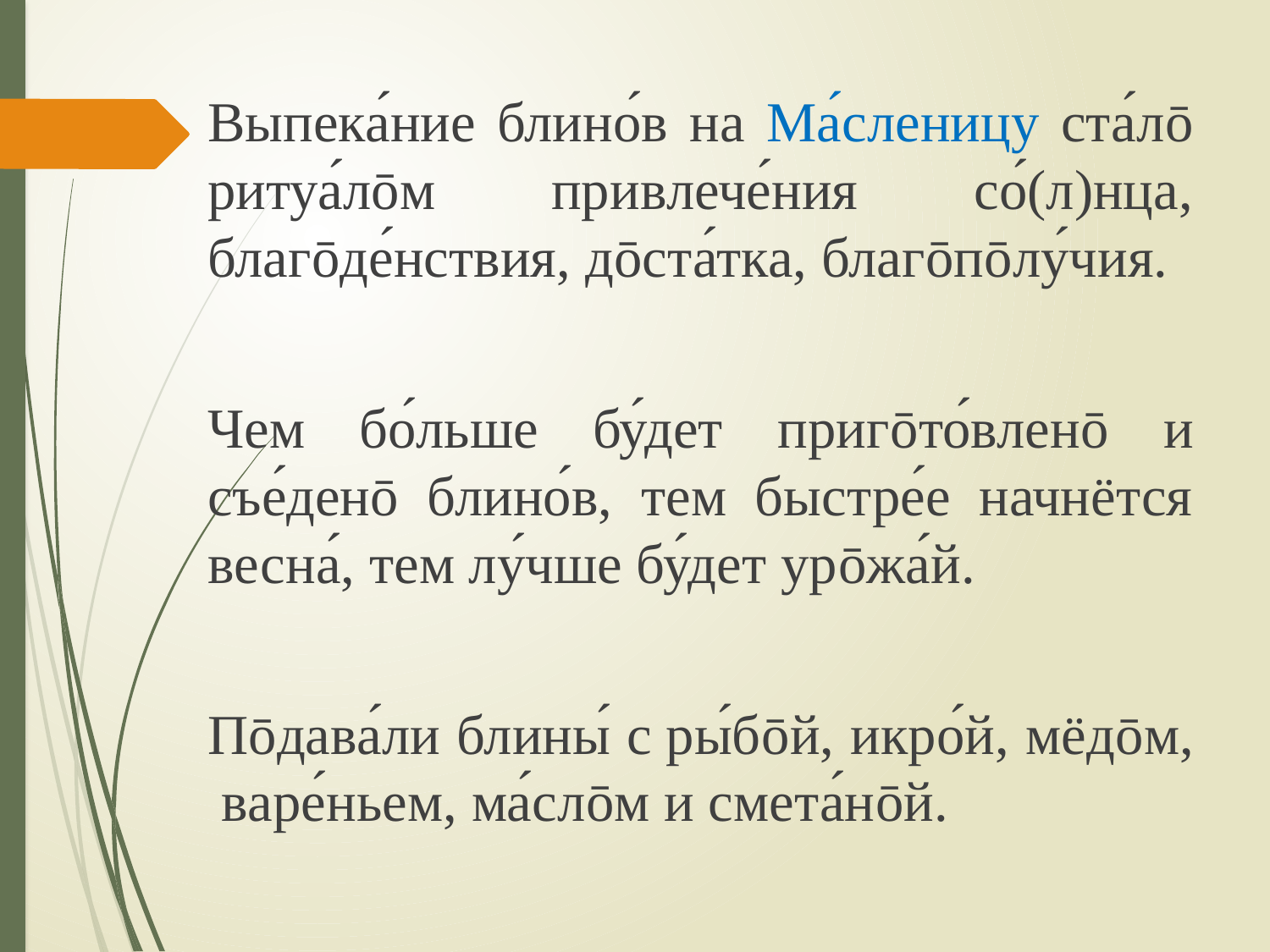

Выпека́ние блино́в на Ма́сленицу ста́лō ритуа́лōм привлече́ния со́(л)нца, благōде́нствия, дōста́тка, благōпōлу́чия.

Чем бо́льше бу́дет пригōто́вленō и съе́денō блино́в, тем быстре́е начнётся весна́, тем лу́чше бу́дет урōжа́й.

Пōдава́ли блины́ с ры́бōй, икро́й, мёдōм,  варе́ньем, ма́слōм и смета́нōй.